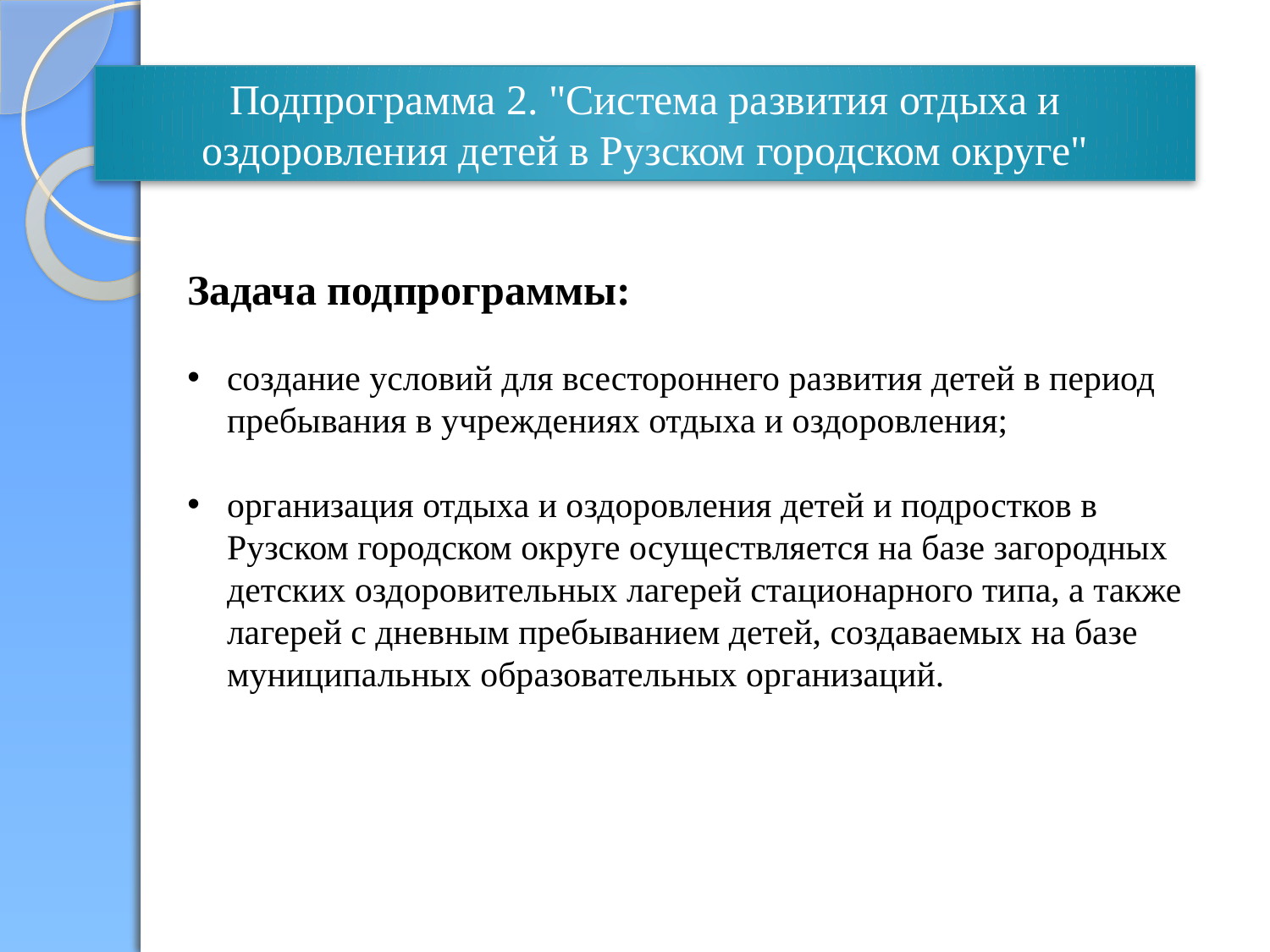

Подпрограмма 2. "Система развития отдыха и оздоровления детей в Рузском городском округе"
Задача подпрограммы:

создание условий для всестороннего развития детей в период пребывания в учреждениях отдыха и оздоровления;

организация отдыха и оздоровления детей и подростков в Рузском городском округе осуществляется на базе загородных детских оздоровительных лагерей стационарного типа, а также лагерей с дневным пребыванием детей, создаваемых на базе муниципальных образовательных организаций.